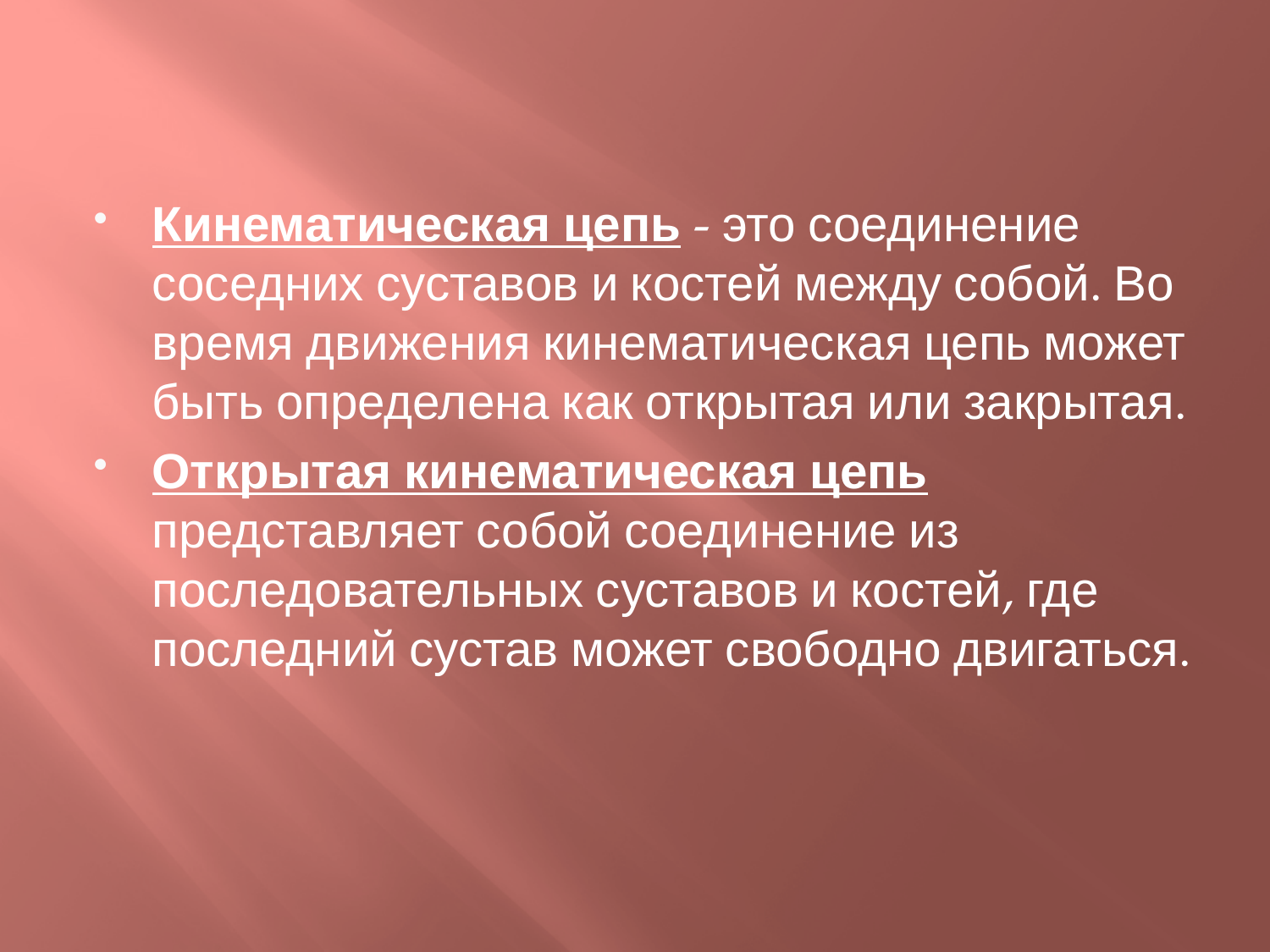

#
Кинематическая цепь - это соединение соседних суставов и костей между собой. Во время движения кинематическая цепь может быть определена как открытая или закрытая.
Открытая кинематическая цепь представляет собой соединение из последовательных суставов и костей, где последний сустав может свободно двигаться.